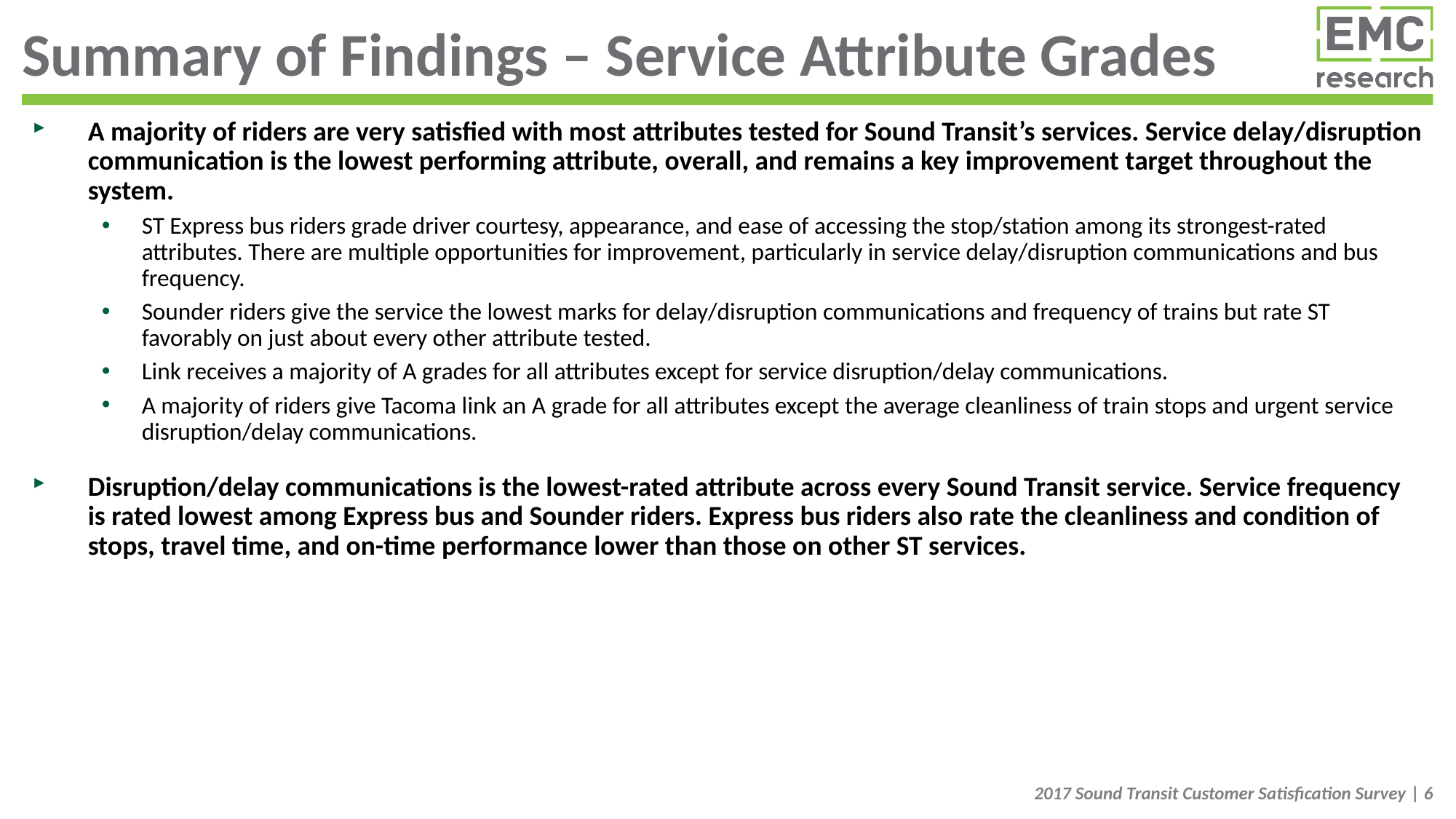

# Summary of Findings – Service Attribute Grades
A majority of riders are very satisfied with most attributes tested for Sound Transit’s services. Service delay/disruption communication is the lowest performing attribute, overall, and remains a key improvement target throughout the system.
ST Express bus riders grade driver courtesy, appearance, and ease of accessing the stop/station among its strongest-rated attributes. There are multiple opportunities for improvement, particularly in service delay/disruption communications and bus frequency.
Sounder riders give the service the lowest marks for delay/disruption communications and frequency of trains but rate ST favorably on just about every other attribute tested.
Link receives a majority of A grades for all attributes except for service disruption/delay communications.
A majority of riders give Tacoma link an A grade for all attributes except the average cleanliness of train stops and urgent service disruption/delay communications.
Disruption/delay communications is the lowest-rated attribute across every Sound Transit service. Service frequency is rated lowest among Express bus and Sounder riders. Express bus riders also rate the cleanliness and condition of stops, travel time, and on-time performance lower than those on other ST services.